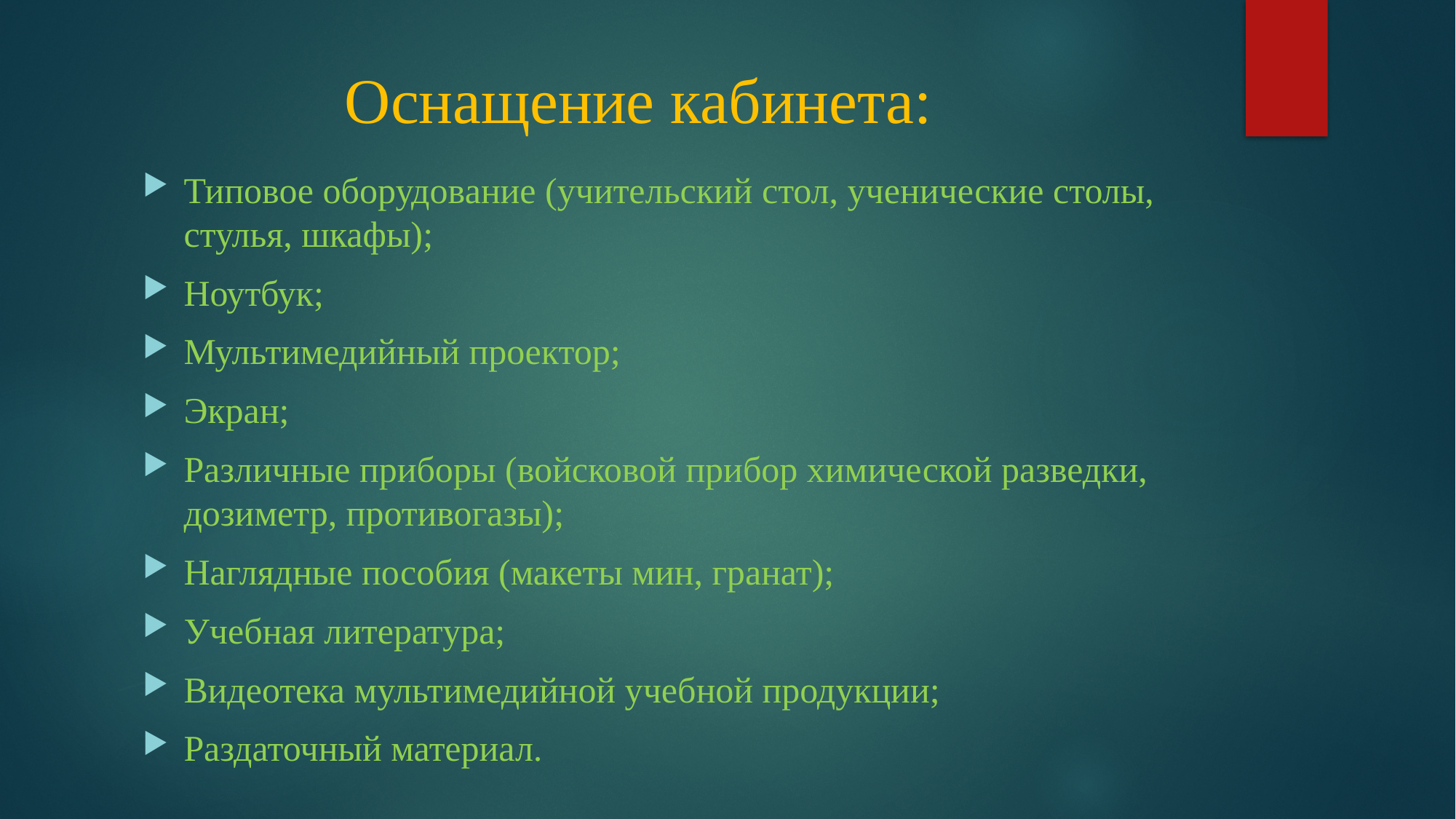

# Оснащение кабинета:
Типовое оборудование (учительский стол, ученические столы, стулья, шкафы);
Ноутбук;
Мультимедийный проектор;
Экран;
Различные приборы (войсковой прибор химической разведки, дозиметр, противогазы);
Наглядные пособия (макеты мин, гранат);
Учебная литература;
Видеотека мультимедийной учебной продукции;
Раздаточный материал.